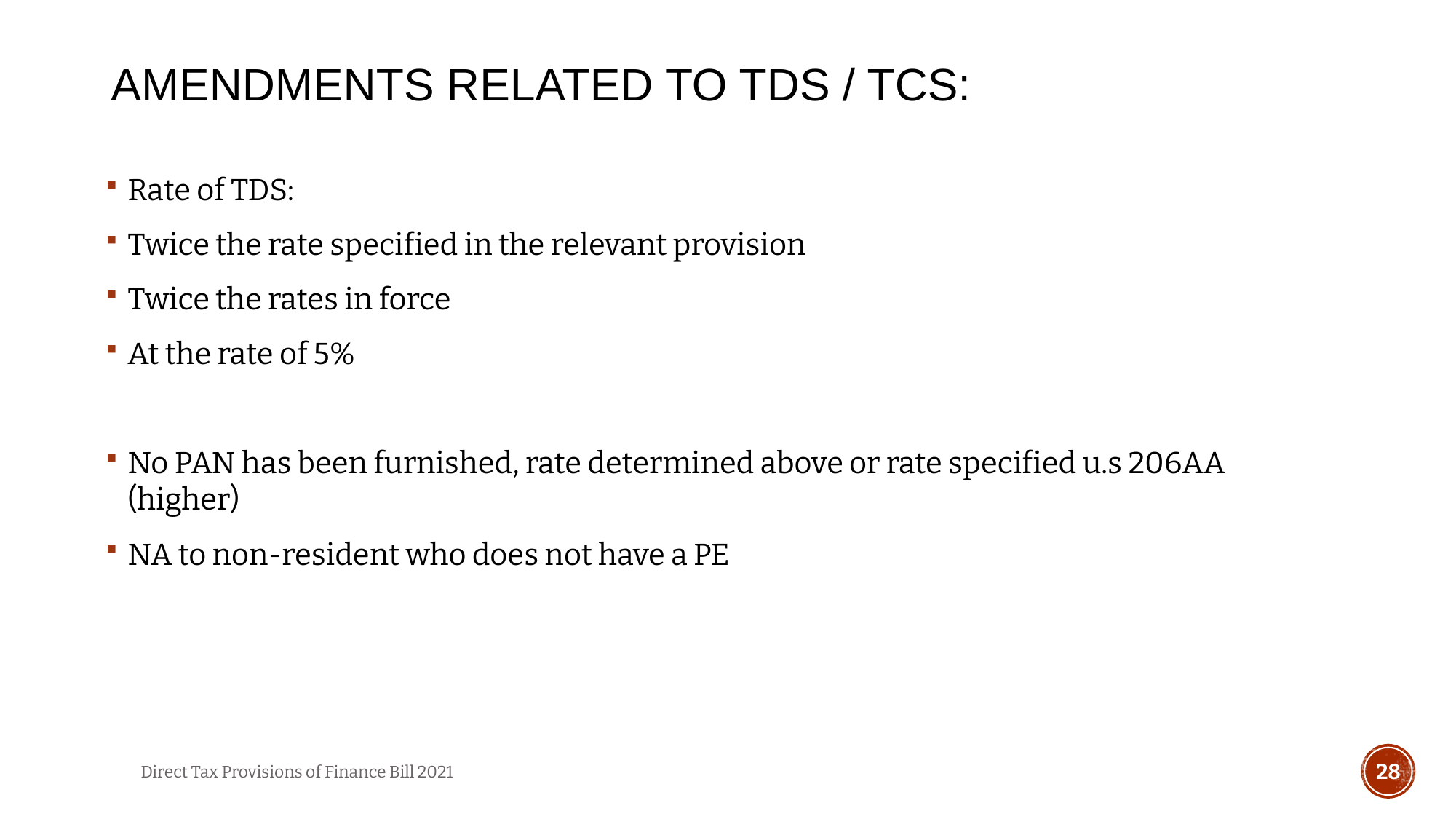

# Amendments related to TDS / TCS:
Rate of TDS:
Twice the rate specified in the relevant provision
Twice the rates in force
At the rate of 5%

No PAN has been furnished, rate determined above or rate specified u.s 206AA (higher)
NA to non-resident who does not have a PE
Direct Tax Provisions of Finance Bill 2021
28